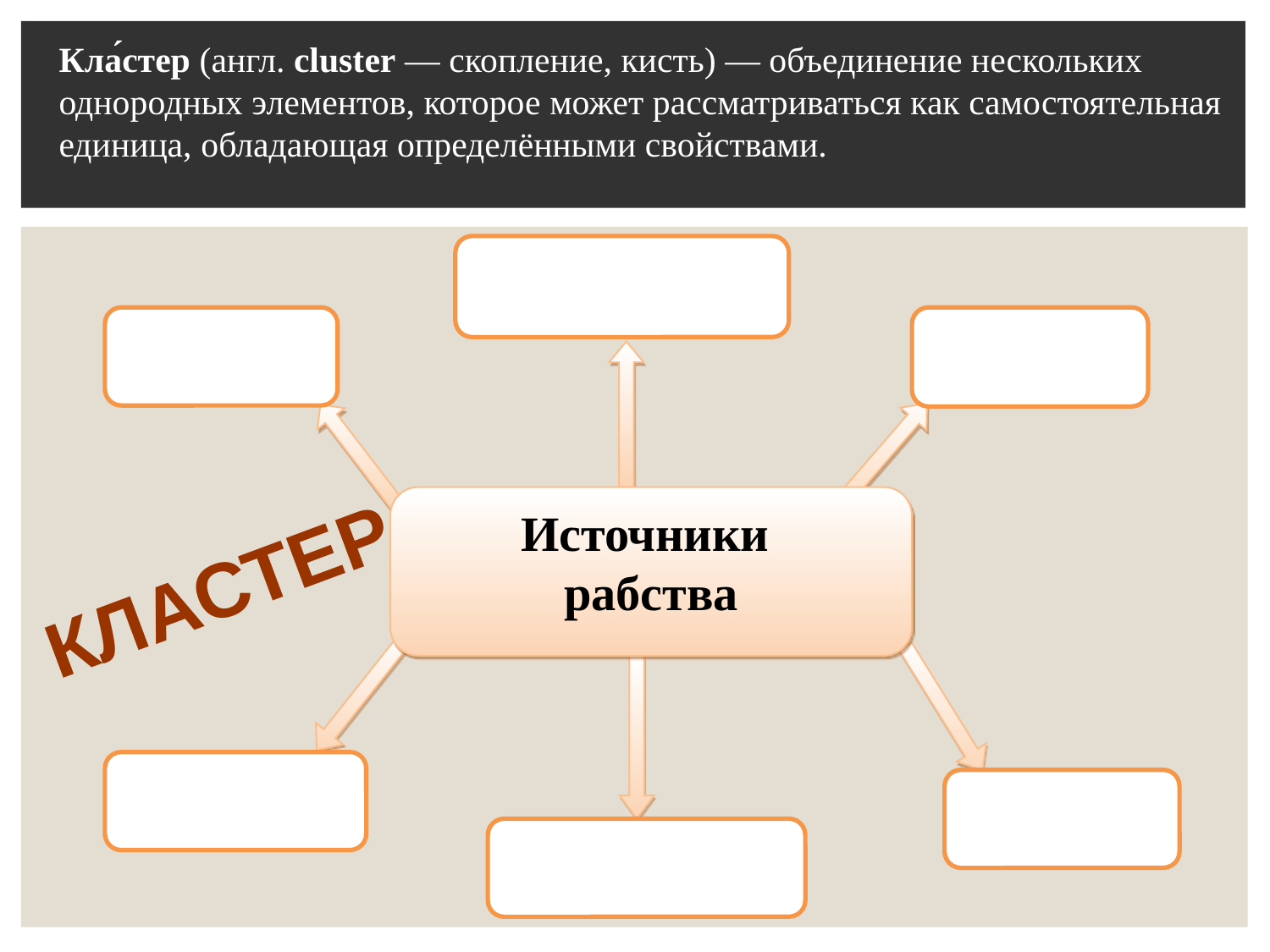

Кла́стер (англ. cluster — скопление, кисть) — объединение нескольких
однородных элементов, которое может рассматриваться как самостоятельная
единица, обладающая определёнными свойствами.

Источники
рабства

кластер